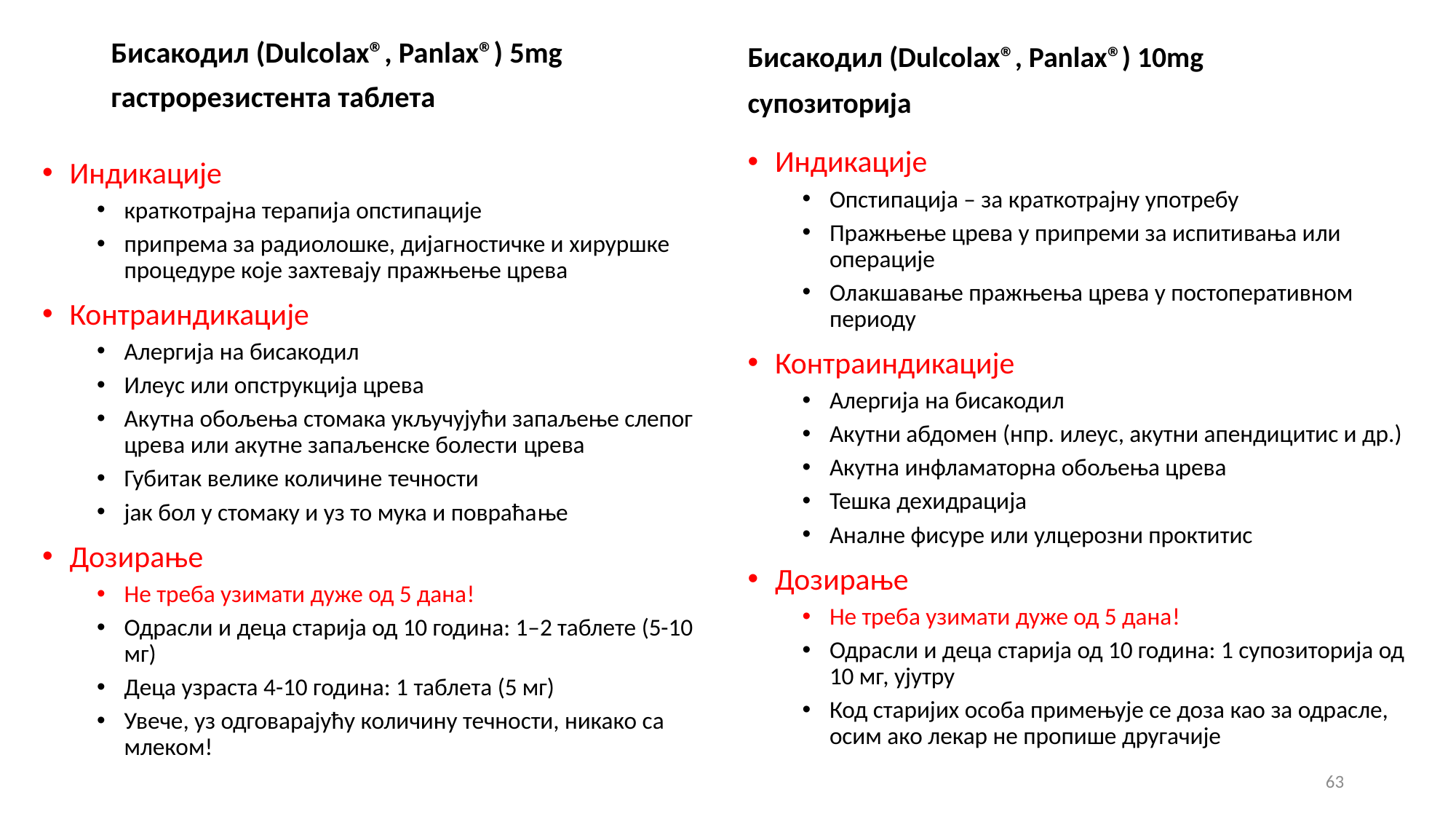

Бисакодил (Dulcolax®, Panlax®) 10mg
супозиторија
Бисакодил (Dulcolax®, Panlax®) 5mg
гастрорезистента таблета
Индикације
Опстипација – за краткотрајну употребу
Пражњење црева у припреми за испитивања или операције
Олакшавање пражњења црева у постоперативном периоду
Контраиндикације
Алергија на бисакодил
Акутни абдомен (нпр. илеус, акутни апендицитис и др.)
Акутна инфламаторна обољења црева
Тешка дехидрација
Аналне фисуре или улцерозни проктитис
Дозирање
Не треба узимати дуже од 5 дана!
Одрасли и деца старија од 10 година: 1 супозиторија од 10 мг, ујутру
Код старијих особа примењује се доза као за одрасле, осим ако лекар не пропише другачије
Индикације
краткотрајна терапија опстипације
припрема за радиолошке, дијагностичке и хируршке процедуре које захтевају пражњење црева
Контраиндикације
Алергија на бисакодил
Илеус или опструкција црева
Акутна обољења стомака укључујући запаљење слепог црева или акутне запаљенске болести црева
Губитак велике количине течности
јак бол у стомаку и уз то мука и повраћање
Дозирање
Не треба узимати дуже од 5 дана!
Одрасли и деца старија од 10 година: 1–2 таблете (5-10 мг)
Деца узраста 4-10 година: 1 таблета (5 мг)
Увече, уз одговарајућу количину течности, никако са млеком!

63